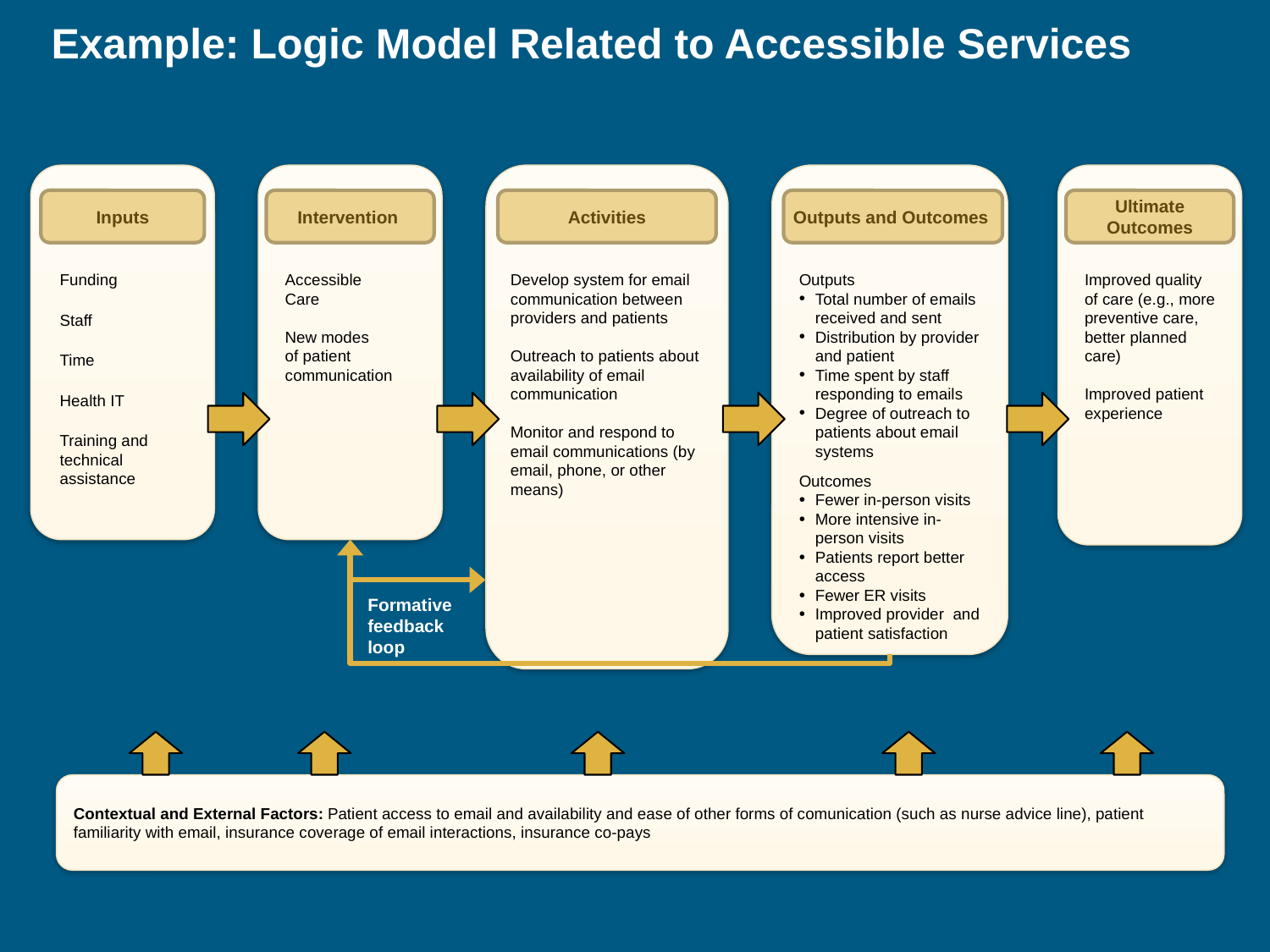

Example: Logic Model Related to Accessible Services

Inputs
Intervention
Activities
Outputs and Outcomes
Ultimate Outcomes
Funding
Staff
Time
Health IT
Training and technical assistance
Accessible
Care

New modes
of patient communication
Develop system for email communication between providers and patients

Outreach to patients about availability of email communication

Monitor and respond to email communications (by email, phone, or other means)
Outputs
Total number of emails received and sent
Distribution by provider and patient
Time spent by staff responding to emails
Degree of outreach to patients about email systems
Outcomes
Fewer in-person visits
More intensive in-person visits
Patients report better access
Fewer ER visits
Improved provider  and patient satisfaction
Improved quality of care (e.g., more preventive care, better planned care)

Improved patient experience

Formative feedback
loop

Contextual and External Factors: Patient access to email and availability and ease of other forms of comunication (such as nurse advice line), patient familiarity with email, insurance coverage of email interactions, insurance co-pays